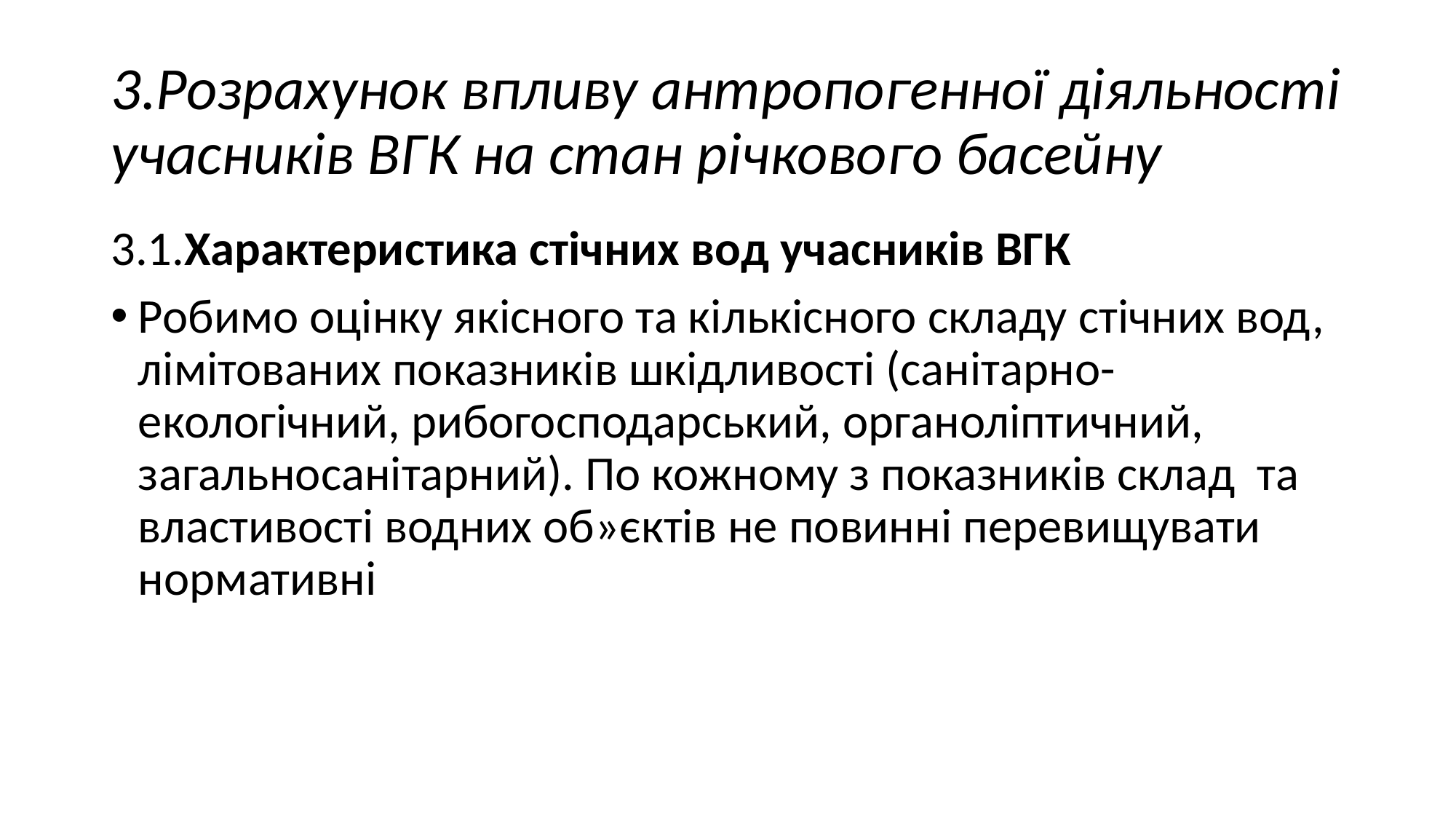

# 3.Розрахунок впливу антропогенної діяльності учасників ВГК на стан річкового басейну
3.1.Характеристика стічних вод учасників ВГК
Робимо оцінку якісного та кількісного складу стічних вод, лімітованих показників шкідливості (санітарно-екологічний, рибогосподарський, органоліптичний, загальносанітарний). По кожному з показників склад  та властивості водних об»єктів не повинні перевищувати нормативні